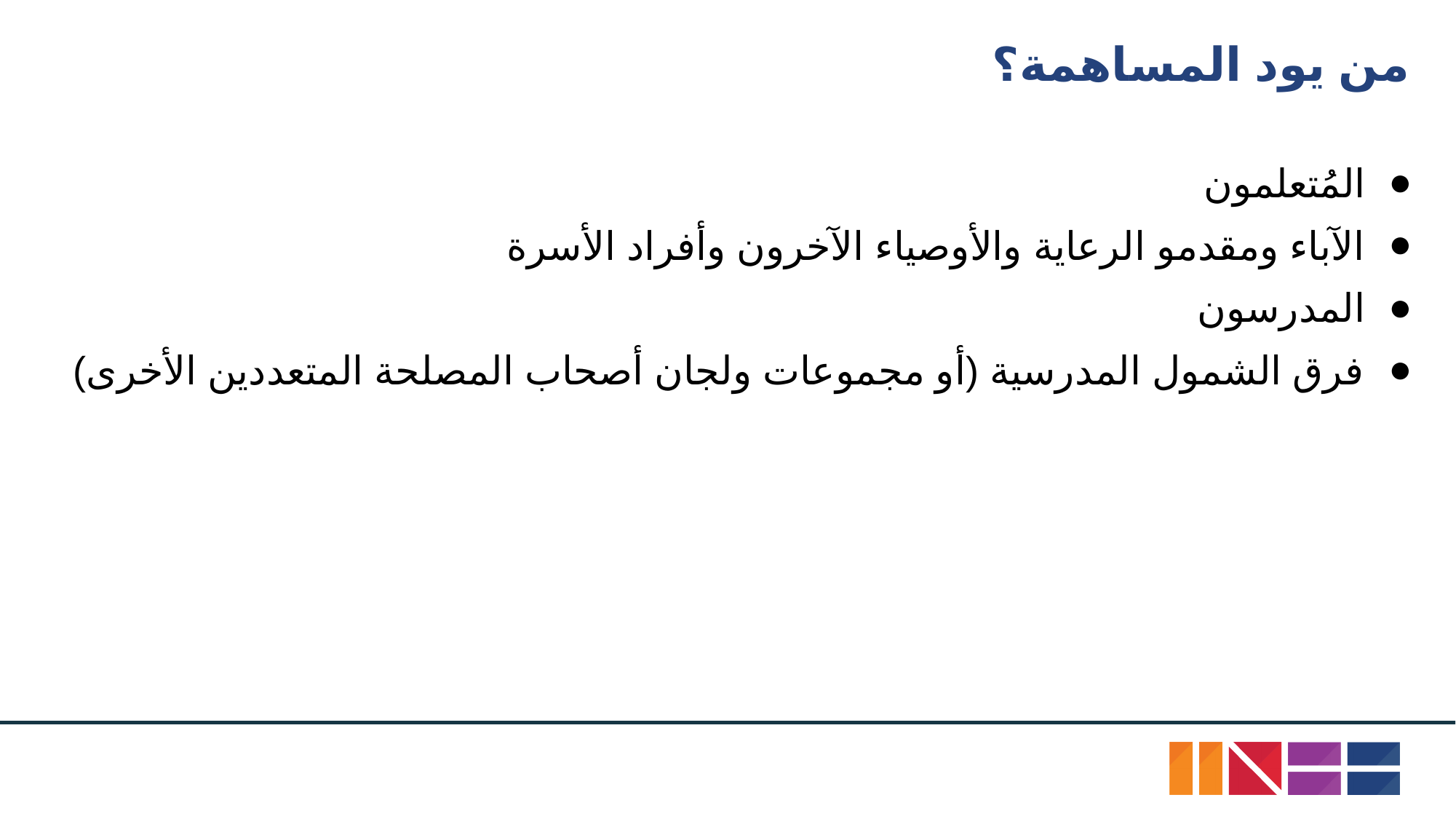

# من يود المساهمة؟
المُتعلمون
الآباء ومقدمو الرعاية والأوصياء الآخرون وأفراد الأسرة
المدرسون
فرق الشمول المدرسية (أو مجموعات ولجان أصحاب المصلحة المتعددين الأخرى)